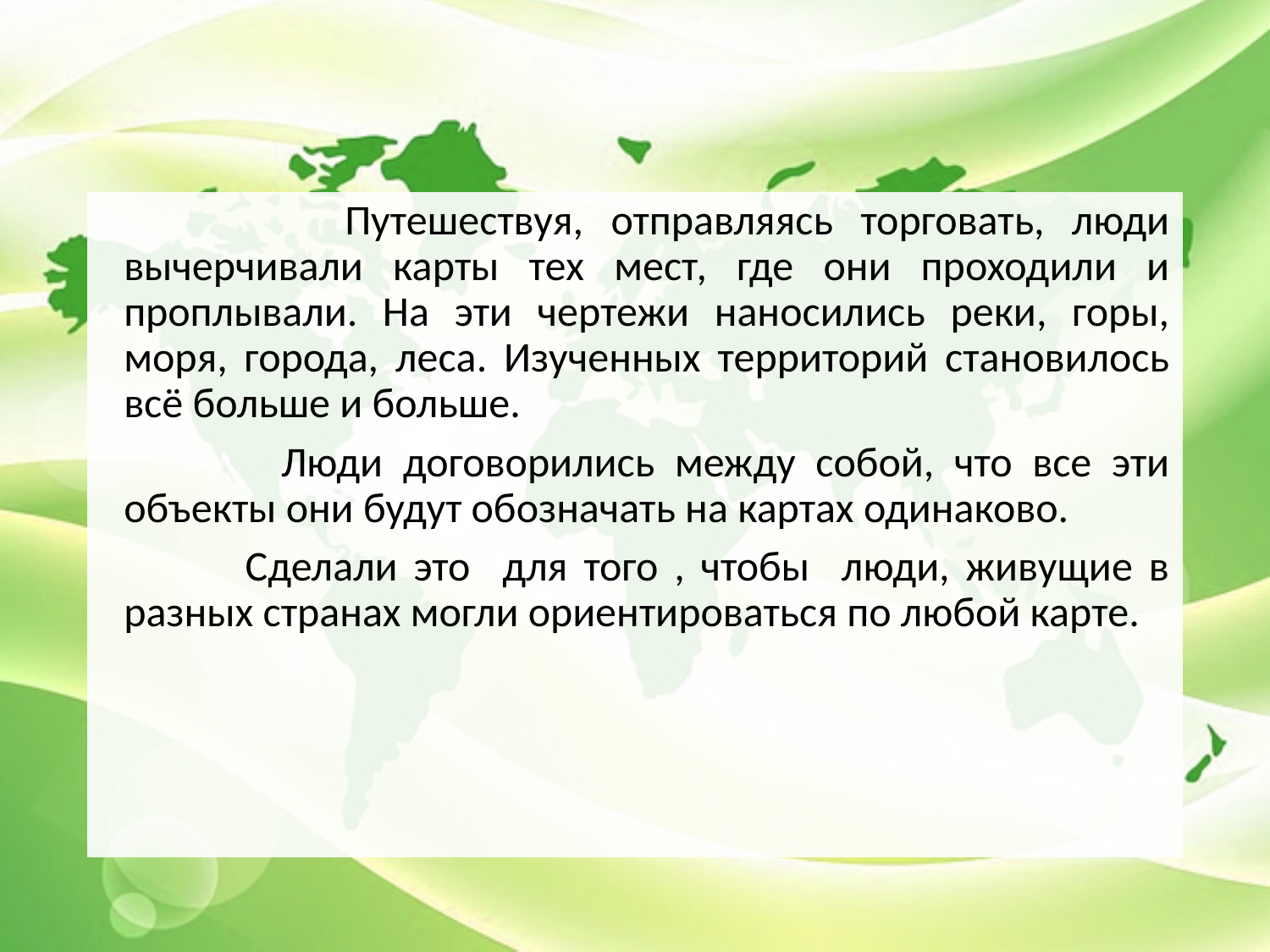

#
        Путешествуя, отправляясь торговать, люди вычерчивали карты тех мест, где они проходили и проплывали. На эти чертежи наносились реки, горы, моря, города, леса. Изученных территорий становилось всё больше и больше.
         Люди договорились между собой, что все эти объекты они будут обозначать на картах одинаково.
         Сделали это  для того , чтобы  люди, живущие в разных странах могли ориентироваться по любой карте.